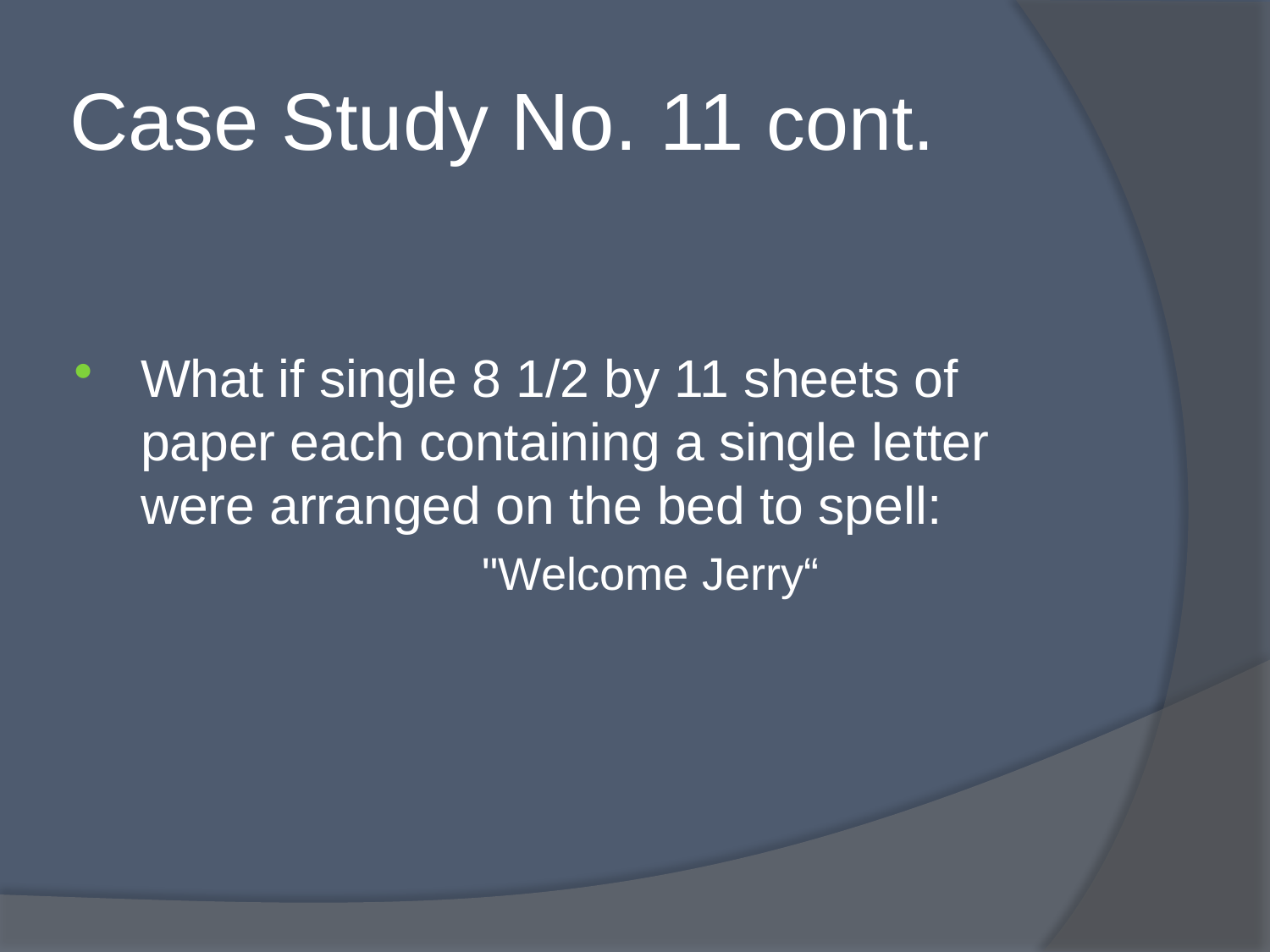

# Case Study No. 11 cont.

What if single 8 1/2 by 11 sheets of paper each containing a single letter were arranged on the bed to spell:
	                      "Welcome Jerry“